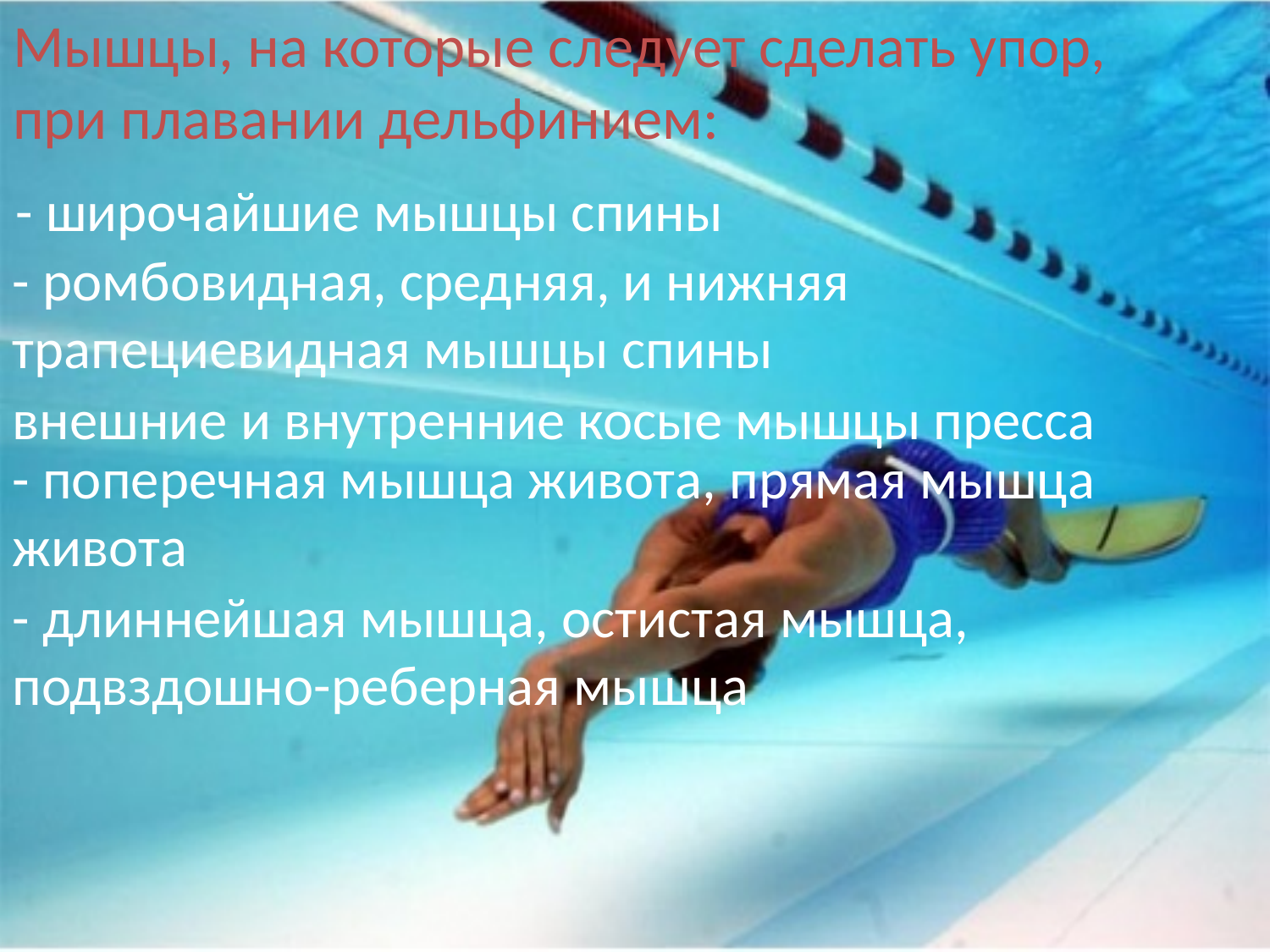

# Мышцы, на которые следует сделать упор, при плавании дельфинием:
- широчайшие мышцы спины
- ромбовидная, средняя, и нижняя трапециевидная мышцы спины
внешние и внутренние косые мышцы пресса
- поперечная мышца живота, прямая мышца живота
- длиннейшая мышца, остистая мышца, подвздошно-реберная мышца